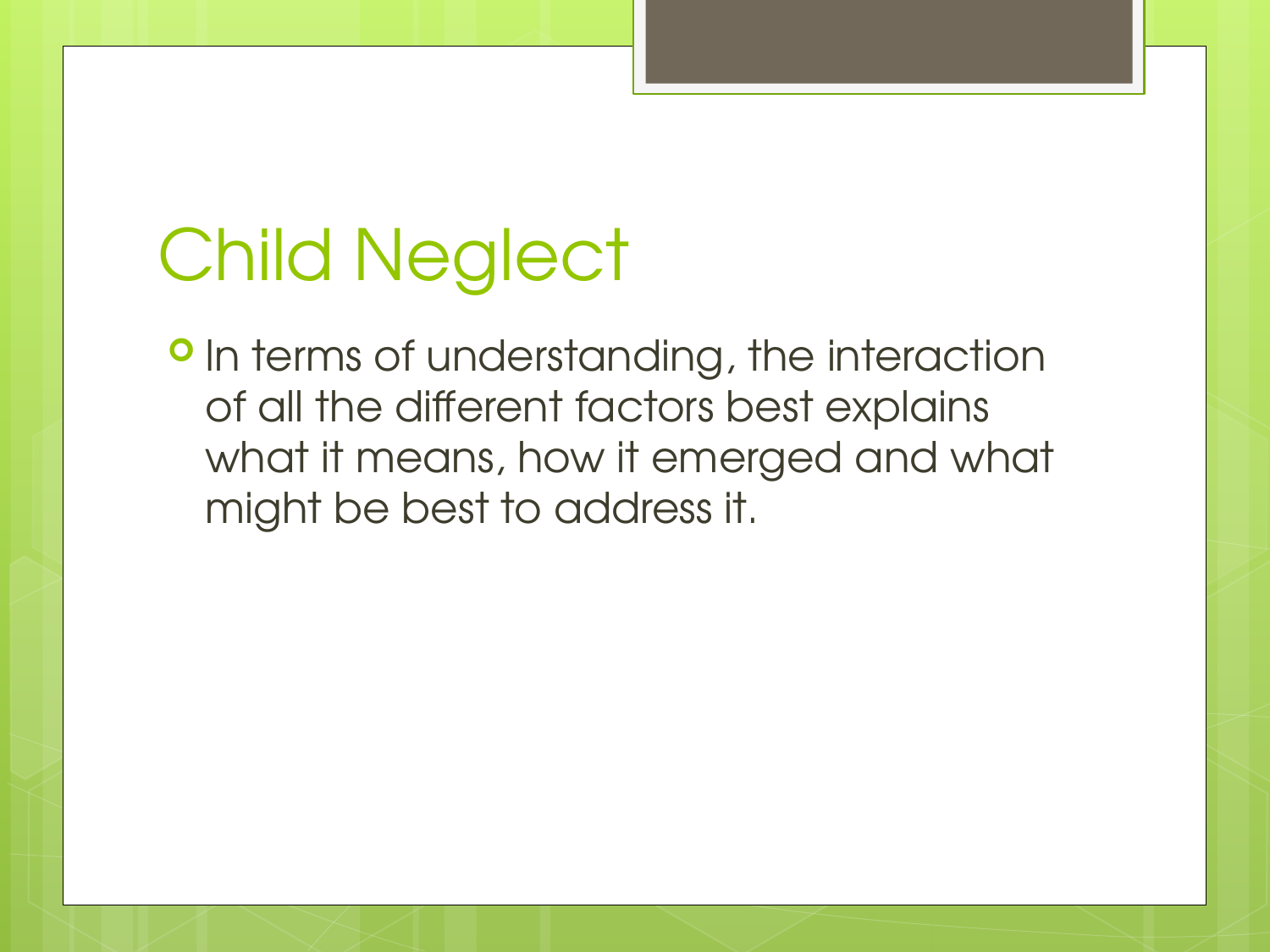

# Child Neglect
In terms of understanding, the interaction of all the different factors best explains what it means, how it emerged and what might be best to address it.